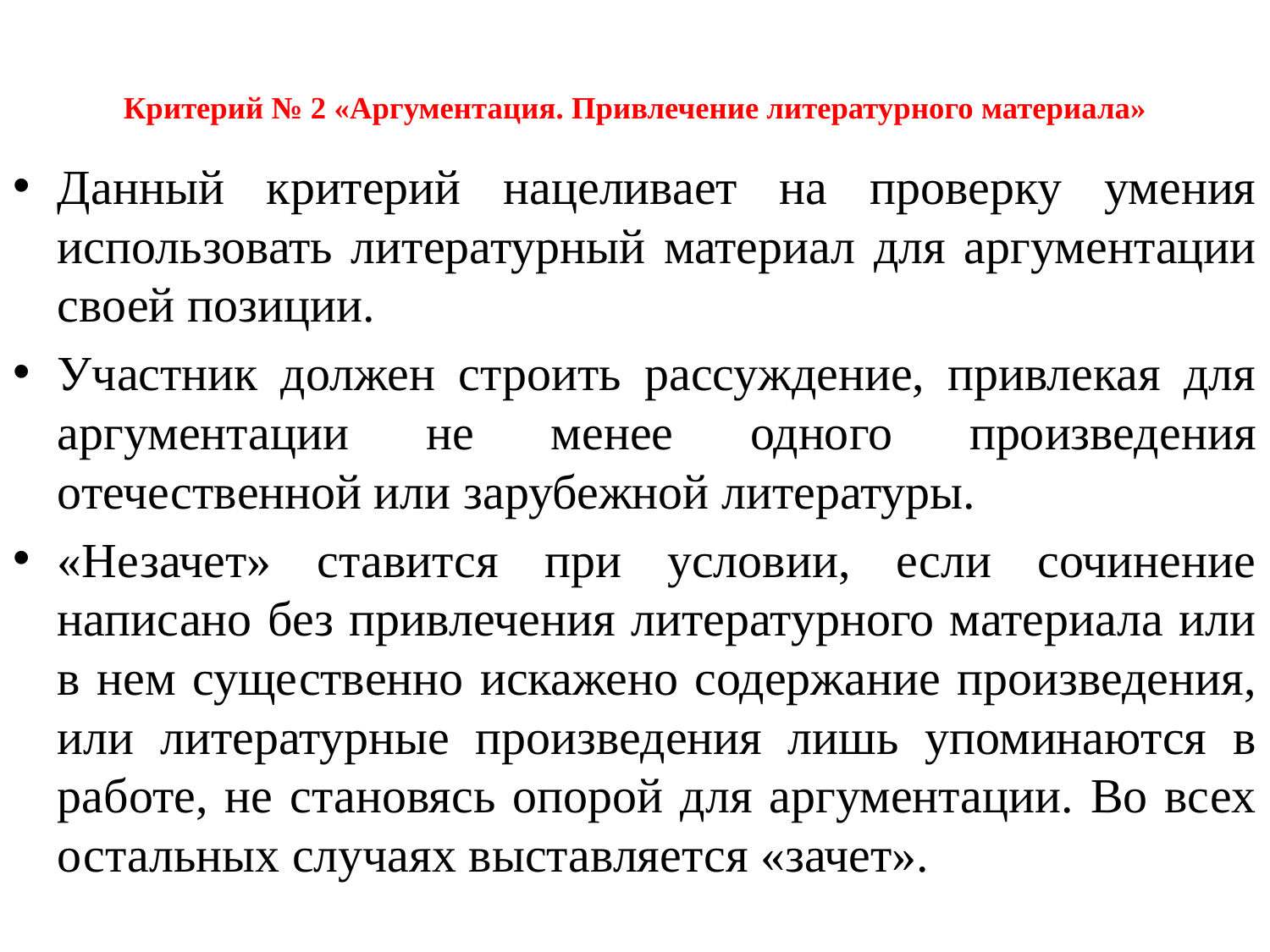

# Критерий № 2 «Аргументация. Привлечение литературного материала»
Данный критерий нацеливает на проверку умения использовать литературный материал для аргументации своей позиции.
Участник должен строить рассуждение, привлекая для аргументации не менее одного произведения отечественной или зарубежной литературы.
«Незачет» ставится при условии, если сочинение написано без привлечения литературного материала или в нем существенно искажено содержание произведения, или литературные произведения лишь упоминаются в работе, не становясь опорой для аргументации. Во всех остальных случаях выставляется «зачет».